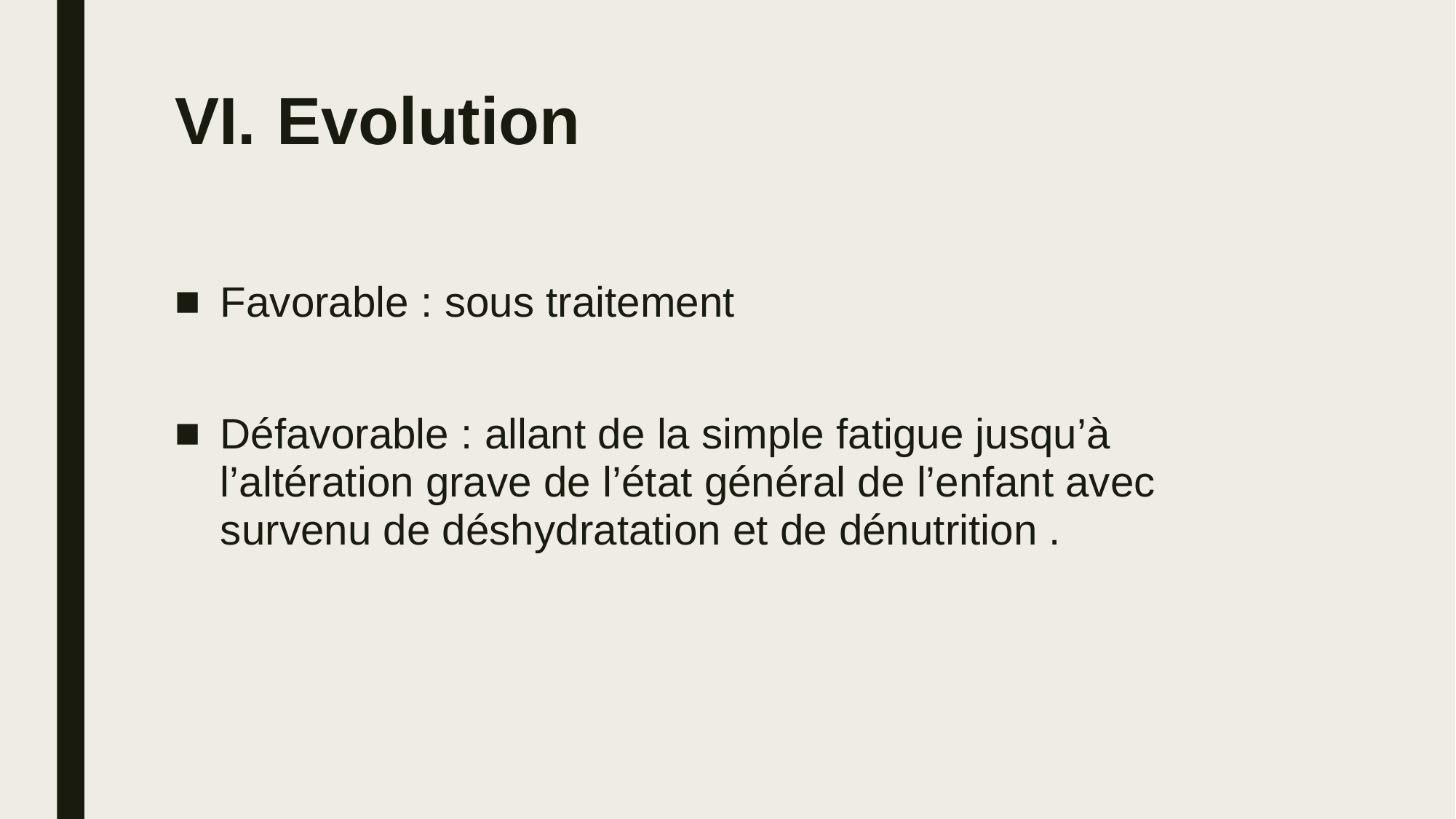

# Evolution
Favorable : sous traitement

Défavorable : allant de la simple fatigue jusqu’à l’altération grave de l’état général de l’enfant avec survenu de déshydratation et de dénutrition .